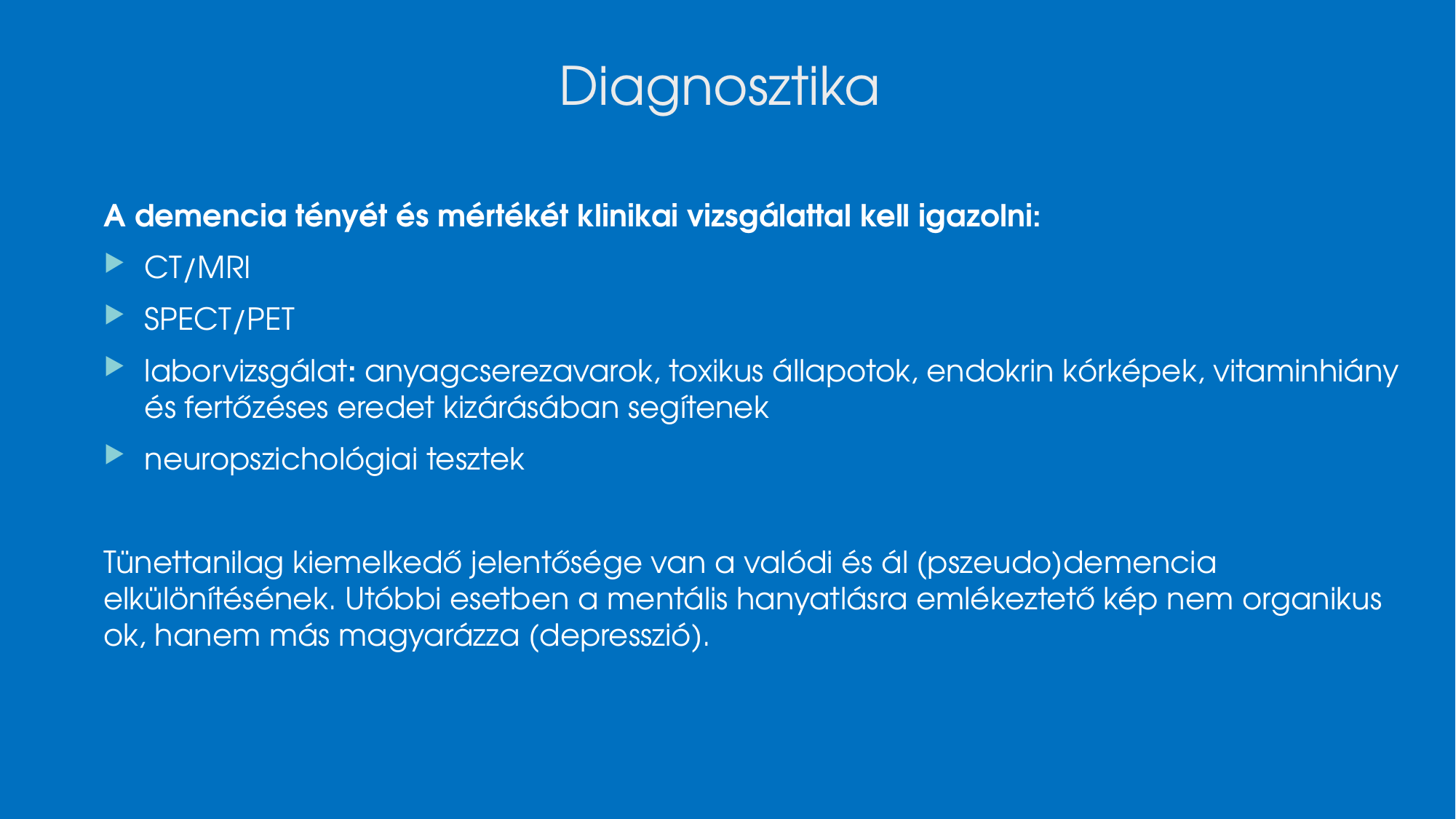

19
# Diagnosztika
A demencia tényét és mértékét klinikai vizsgálattal kell igazolni:
CT/MRI
SPECT/PET
laborvizsgálat: anyagcserezavarok, toxikus állapotok, endokrin kórképek, vitaminhiány és fertőzéses eredet kizárásában segítenek
neuropszichológiai tesztek

Tünettanilag kiemelkedő jelentősége van a valódi és ál (pszeudo)demencia elkülönítésének. Utóbbi esetben a mentális hanyatlásra emlékeztető kép nem organikus ok, hanem más magyarázza (depresszió).